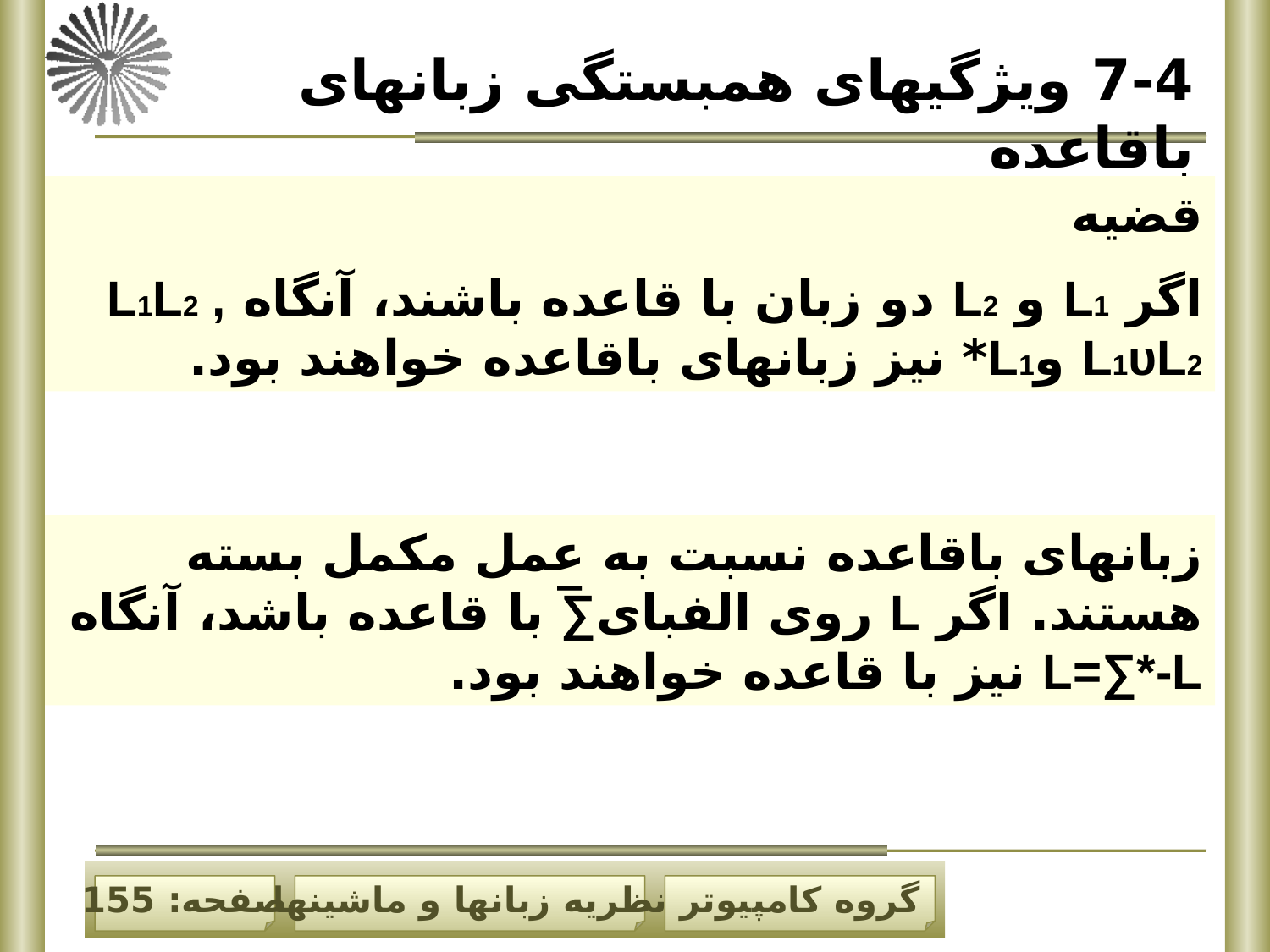

7-4 ویژگیهای همبستگی زبانهای باقاعده
قضیه
اگر L1 و L2 دو زبان با قاعده باشند، آنگاه L1L2 , L1υL2 وL1* نیز زبانهای باقاعده خواهند بود.
زبانهای باقاعده نسبت به عمل مکمل بسته هستند. اگر L روی الفبای∑ با قاعده باشد، آنگاه L=∑*-L نیز با قاعده خواهند بود.
_